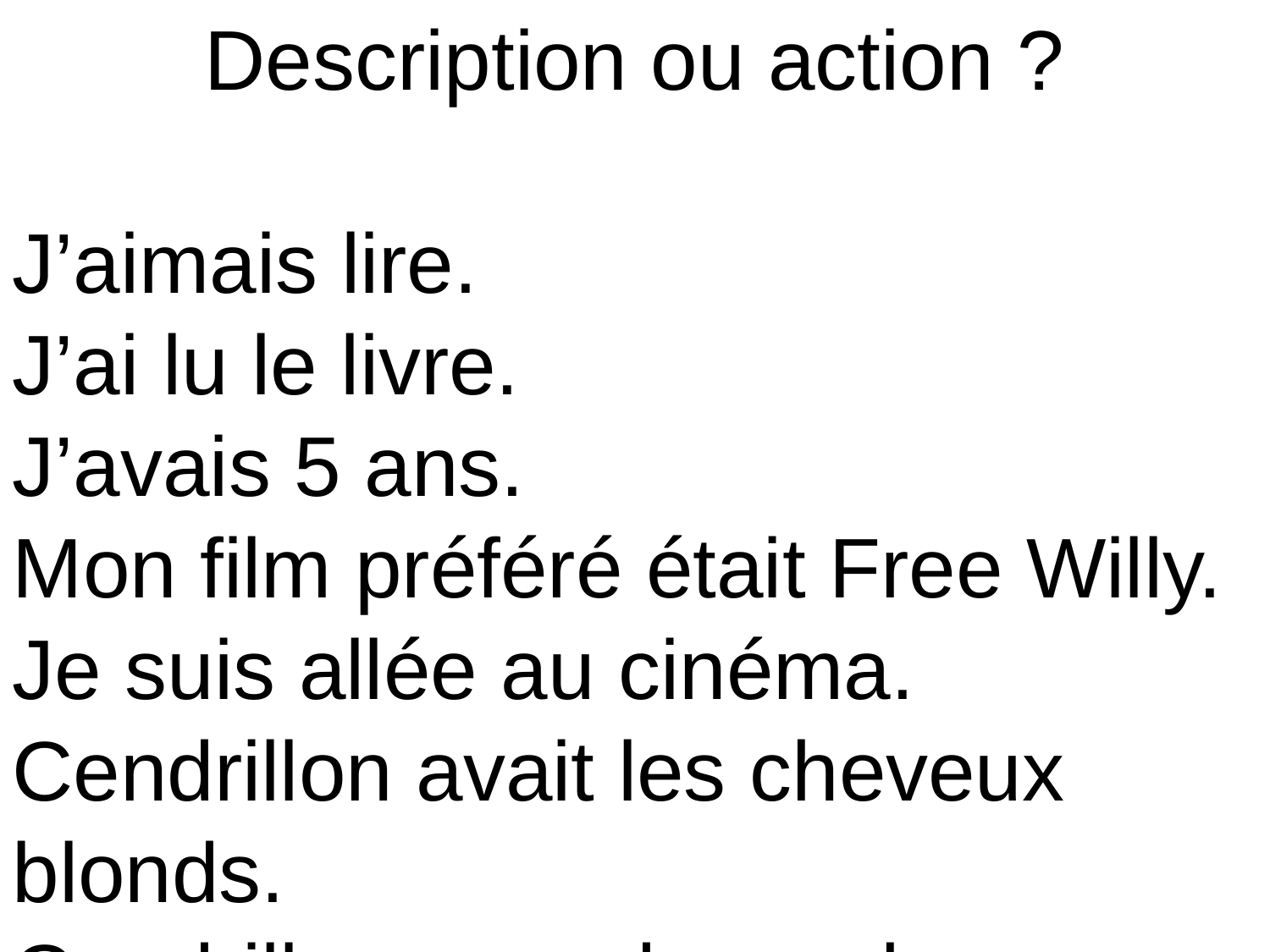

Description ou action ?

J’aimais lire.
J’ai lu le livre.
J’avais 5 ans.
Mon film préféré était Free Willy.
Je suis allée au cinéma.
Cendrillon avait les cheveux blonds.
Cendrillon a perdu sa chaussure.